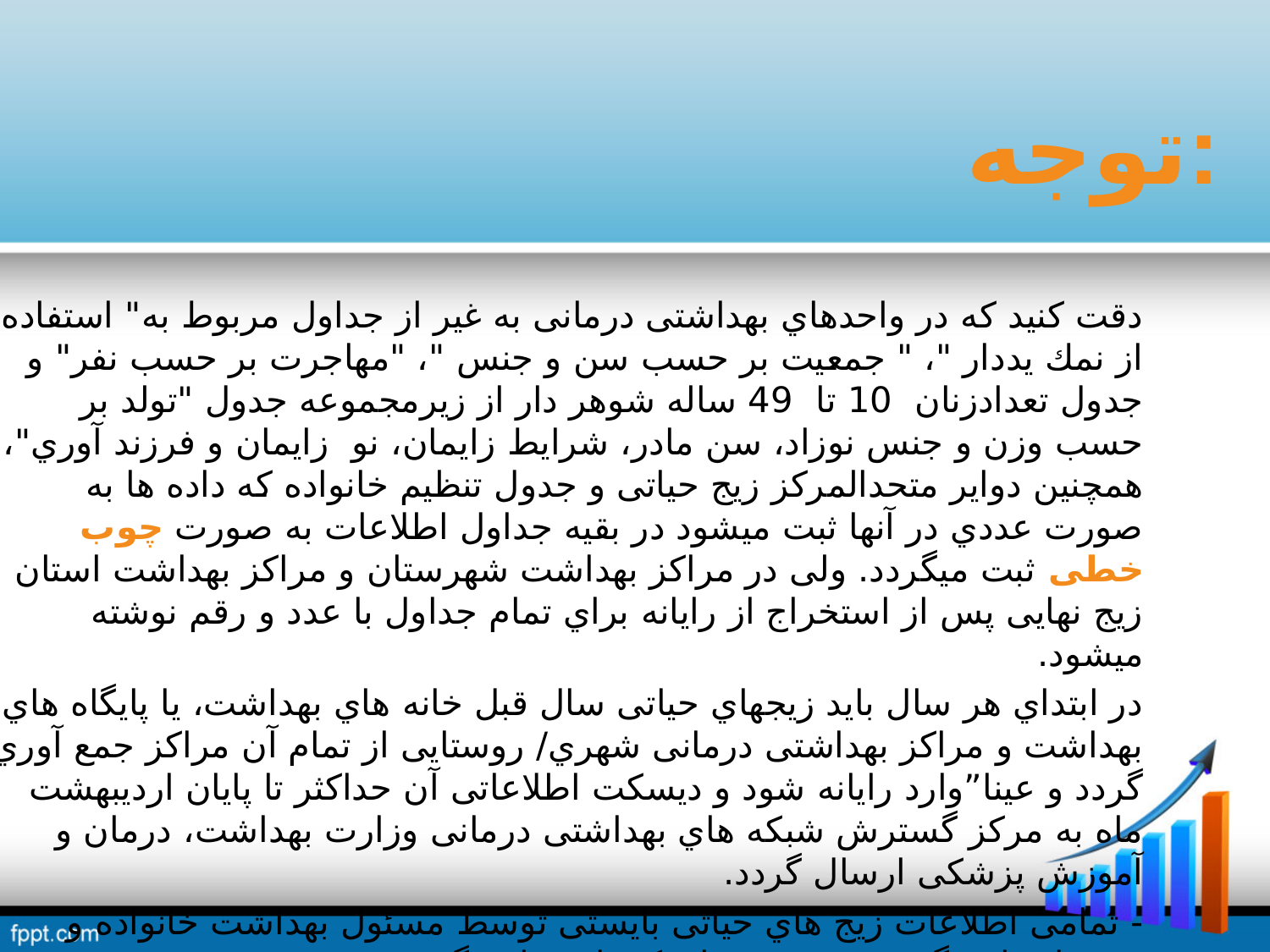

# توجه:
دقت كنيد كه در واحدهاي بهداشتی درمانی به غير از جداول مربوط به" استفاده از نمك یددار "، " جمعيت بر حسب سن و جنس "، "مهاجرت بر حسب نفر" و جدول تعدادزنان  10 تا  49 ساله شوهر دار از زیرمجموعه جدول "تولد بر حسب وزن و جنس نوزاد، سن مادر، شرایط زایمان، نو  زایمان و فرزند آوري"، همچنين دوایر متحدالمركز زیج حياتی و جدول تنظيم خانواده كه داده ها به صورت عددي در آنها ثبت میشود در بقيه جداول اطلاعات به صورت چوب خطی ثبت میگردد. ولی در مراكز بهداشت شهرستان و مراكز بهداشت استان زیج نهایی پس از استخراج از رایانه براي تمام جداول با عدد و رقم نوشته میشود.
در ابتداي هر سال باید زیجهاي حياتی سال قبل خانه هاي بهداشت، یا پایگاه هاي بهداشت و مراكز بهداشتی درمانی شهري/ روستایی از تمام آن مراكز جمع آوري گردد و عينا”وارد رایانه شود و دیسکت اطلاعاتی آن حداكثر تا پایان اردیبهشت ماه به مركز گسترش شبکه هاي بهداشتی درمانی وزارت بهداشت، درمان و آموزش پزشکی ارسال گردد.
- تمامی اطلاعات زیج هاي حياتی بایستی توسط مسئول بهداشت خانواده و مسئول واحد گسترش شهرستان كنترل و تایيد گردد.